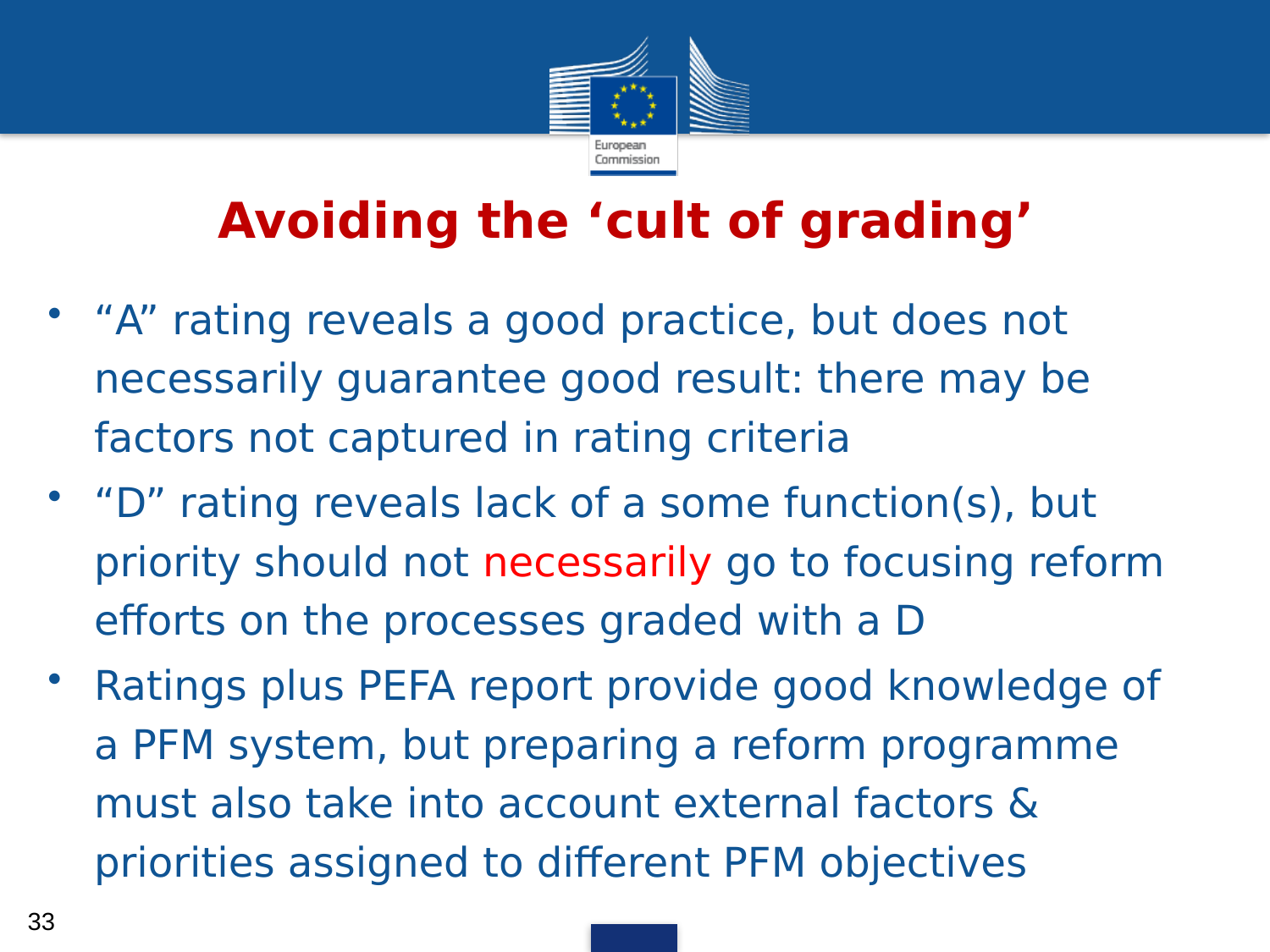

# Avoiding the ‘cult of grading’
“A” rating reveals a good practice, but does not necessarily guarantee good result: there may be factors not captured in rating criteria
“D” rating reveals lack of a some function(s), but priority should not necessarily go to focusing reform efforts on the processes graded with a D
Ratings plus PEFA report provide good knowledge of a PFM system, but preparing a reform programme must also take into account external factors & priorities assigned to different PFM objectives

33